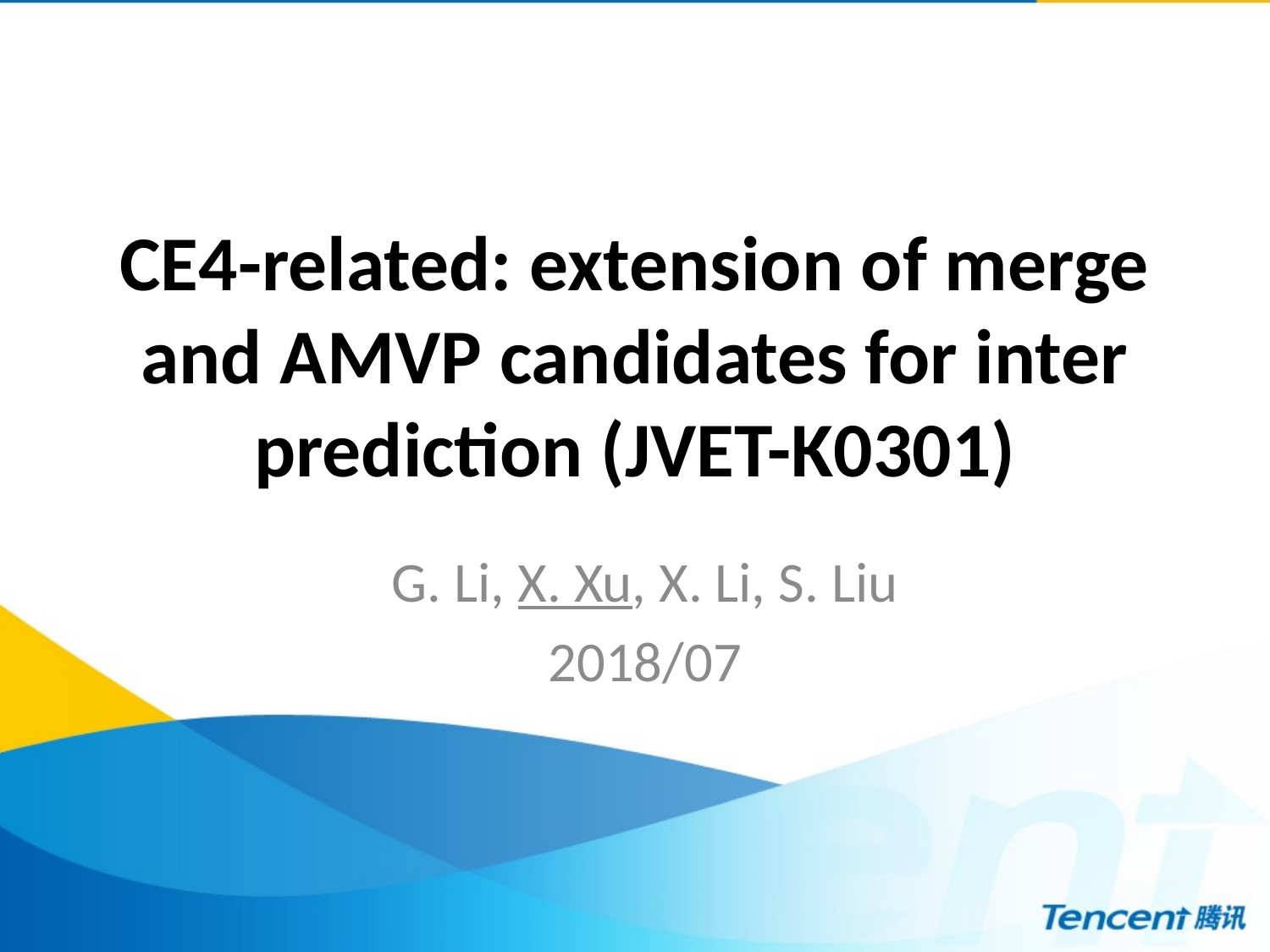

# CE4-related: extension of merge and AMVP candidates for inter prediction (JVET-K0301)
G. Li, X. Xu, X. Li, S. Liu
2018/07